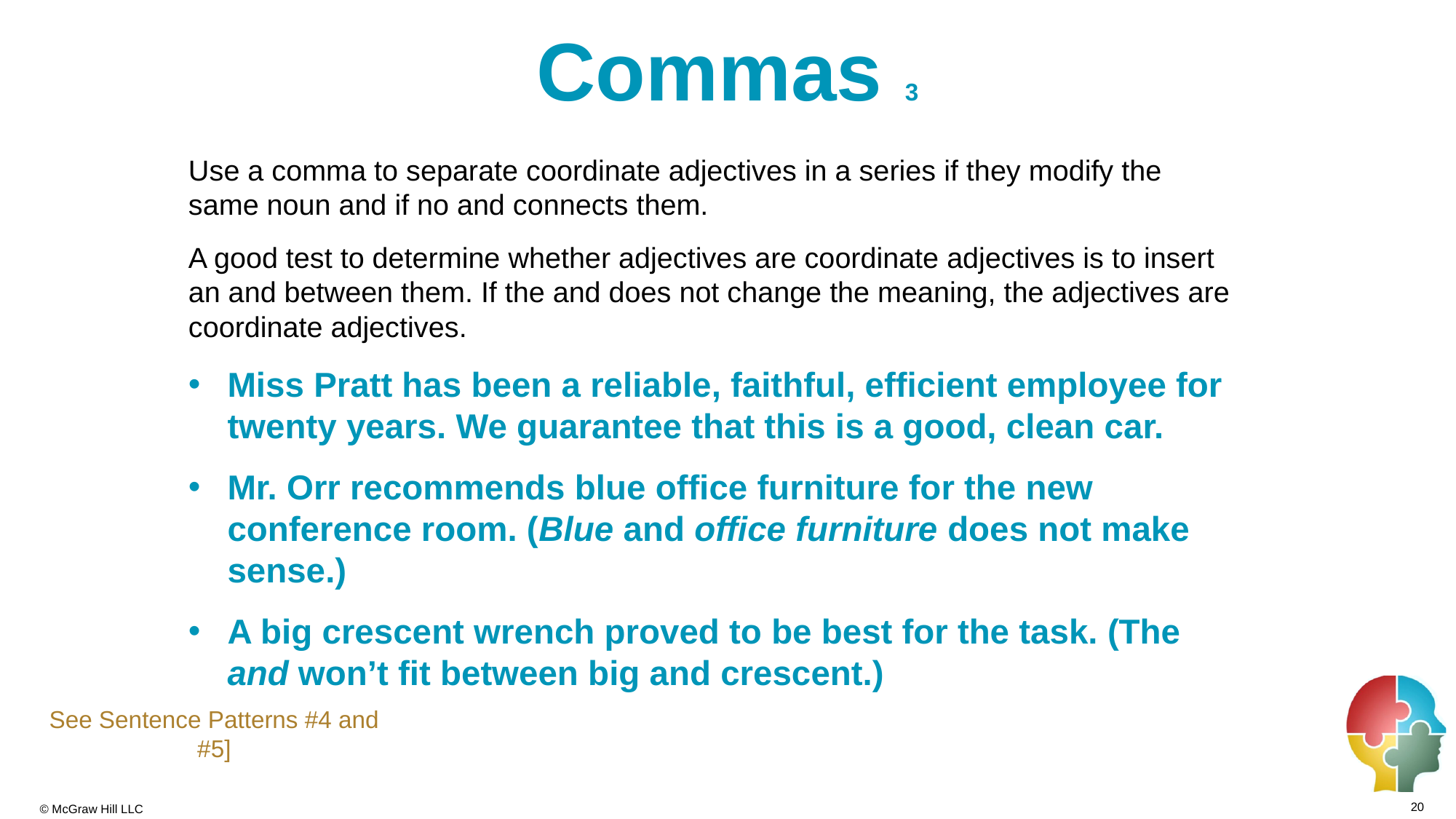

# Commas 3
Use a comma to separate coordinate adjectives in a series if they modify the same noun and if no and connects them.
A good test to determine whether adjectives are coordinate adjectives is to insert an and between them. If the and does not change the meaning, the adjectives are coordinate adjectives.
Miss Pratt has been a reliable, faithful, efficient employee for twenty years. We guarantee that this is a good, clean car.
Mr. Orr recommends blue office furniture for the new conference room. (Blue and office furniture does not make sense.)
A big crescent wrench proved to be best for the task. (The and won’t fit between big and crescent.)
See Sentence Patterns #4 and #5]
20